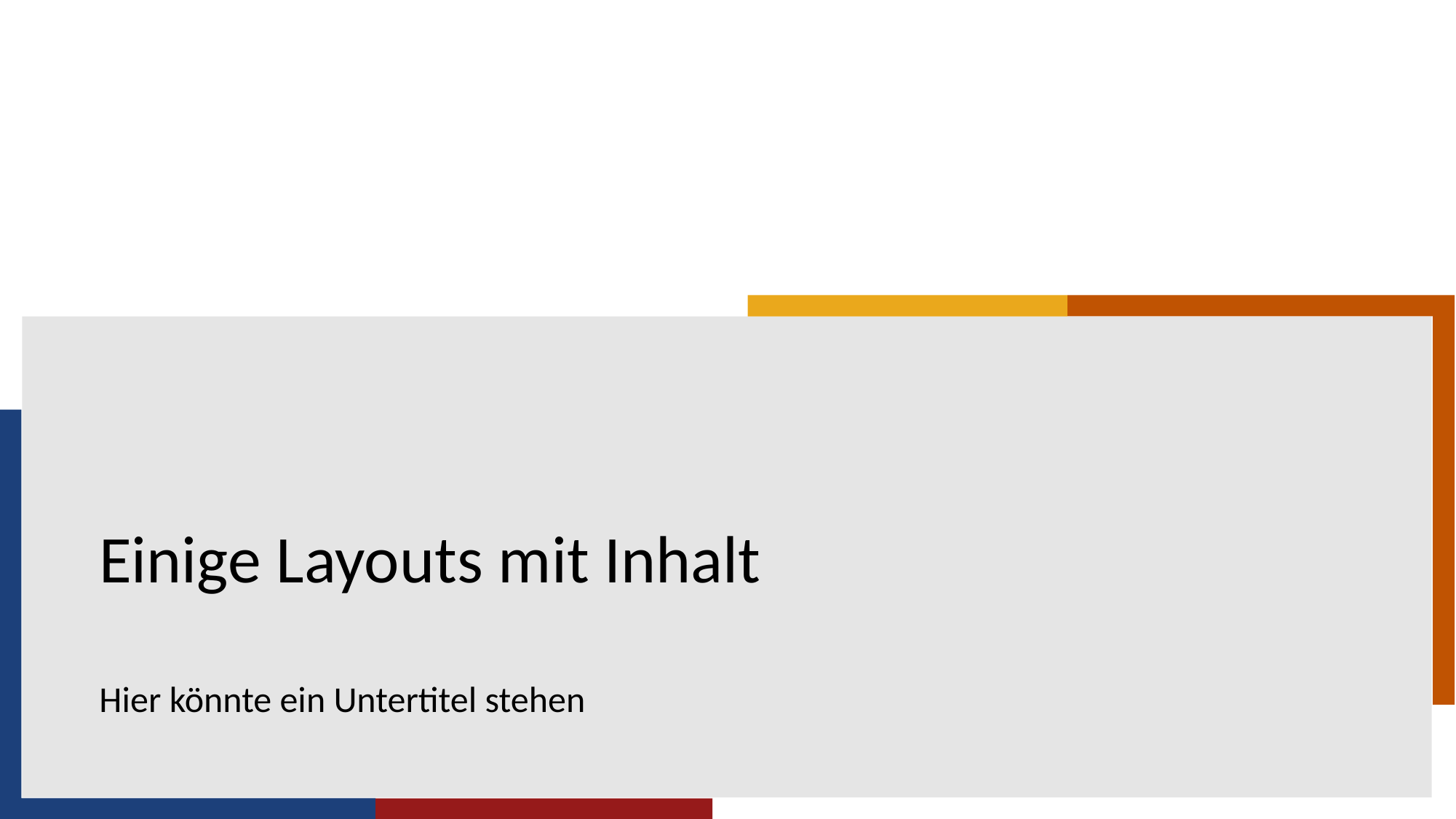

# Einige Layouts mit Inhalt
Hier könnte ein Untertitel stehen